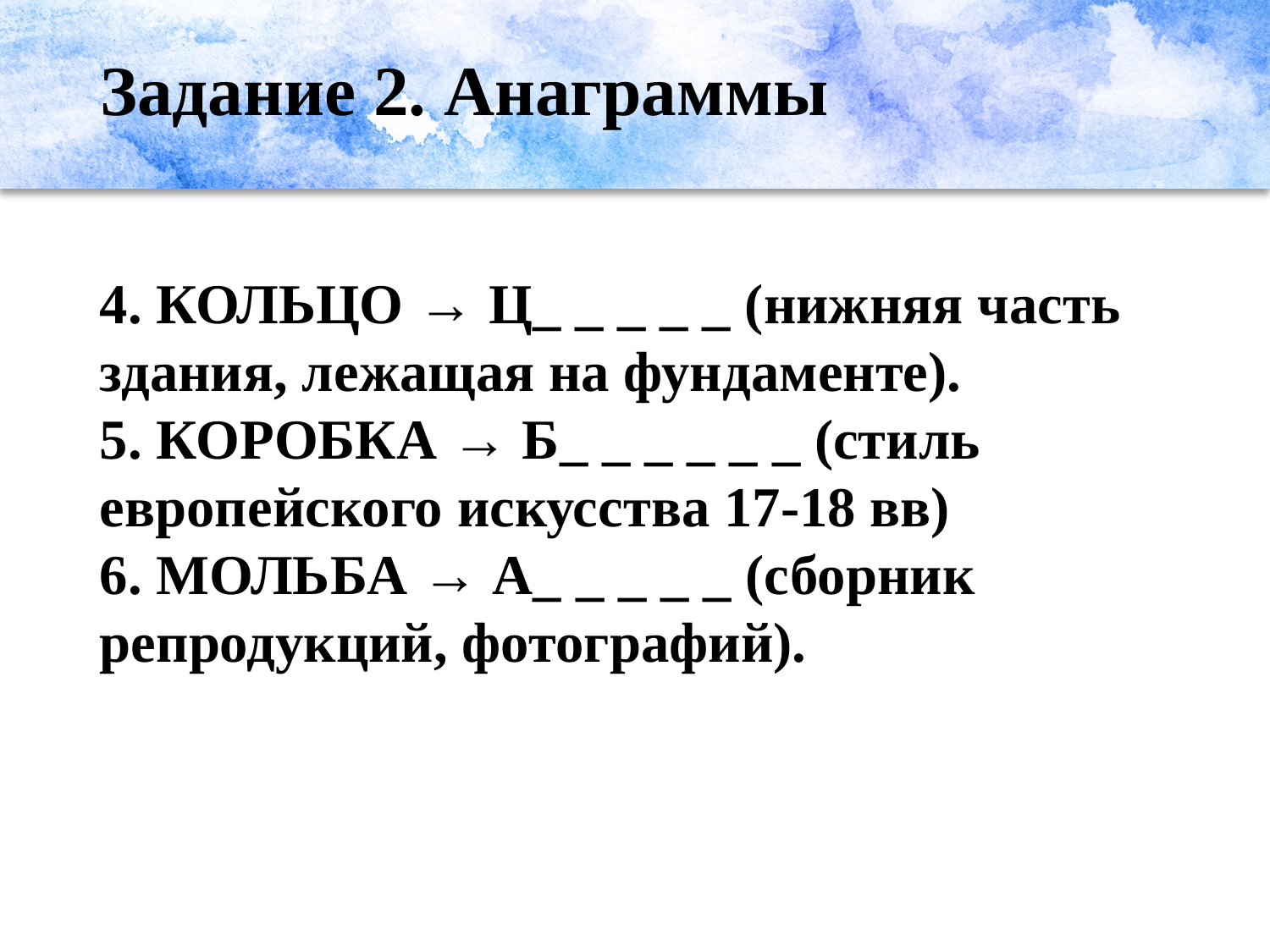

# Задание 2. Анаграммы
4. КОЛЬЦО → Ц_ _ _ _ _ (нижняя часть здания, лежащая на фундаменте).
5. КОРОБКА → Б_ _ _ _ _ _ (стиль европейского искусства 17-18 вв)
6. МОЛЬБА → А_ _ _ _ _ (сборник репродукций, фотографий).